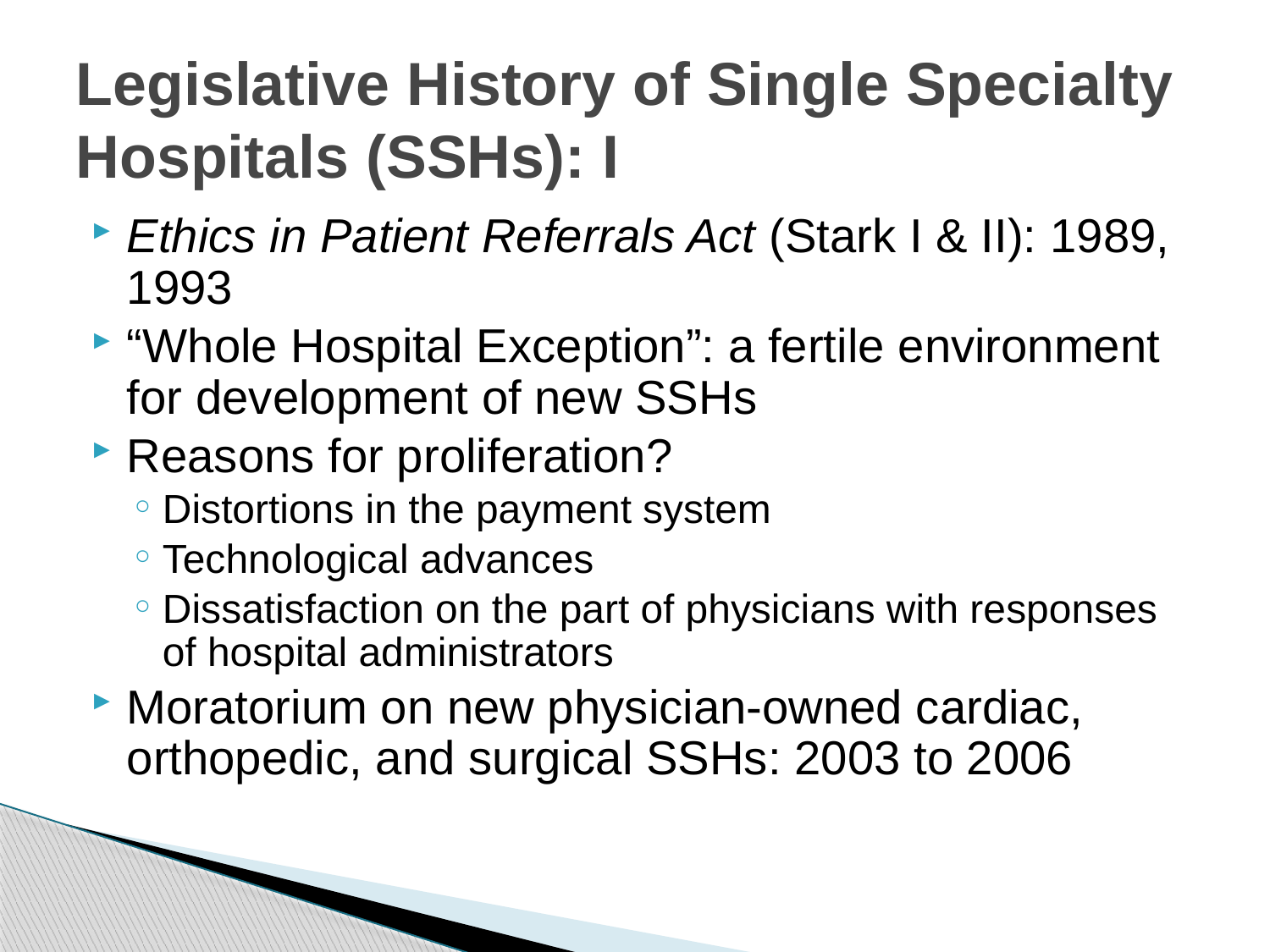

# Legislative History of Single Specialty Hospitals (SSHs): I
Ethics in Patient Referrals Act (Stark I & II): 1989, 1993
“Whole Hospital Exception”: a fertile environment for development of new SSHs
Reasons for proliferation?
Distortions in the payment system
Technological advances
Dissatisfaction on the part of physicians with responses of hospital administrators
Moratorium on new physician-owned cardiac, orthopedic, and surgical SSHs: 2003 to 2006